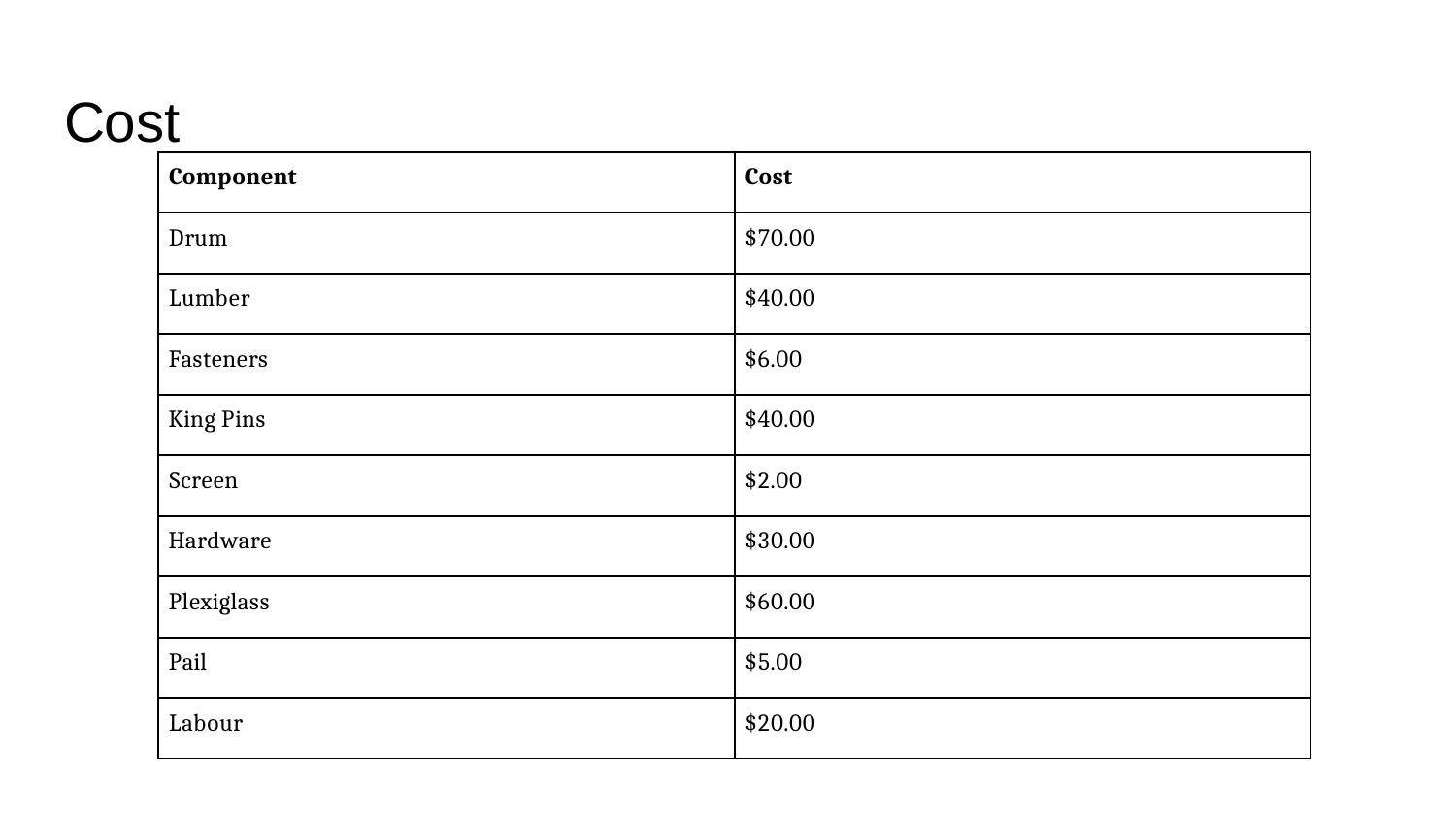

# Cost
| Component | Cost |
| --- | --- |
| Drum | $70.00 |
| Lumber | $40.00 |
| Fasteners | $6.00 |
| King Pins | $40.00 |
| Screen | $2.00 |
| Hardware | $30.00 |
| Plexiglass | $60.00 |
| Pail | $5.00 |
| Labour | $20.00 |